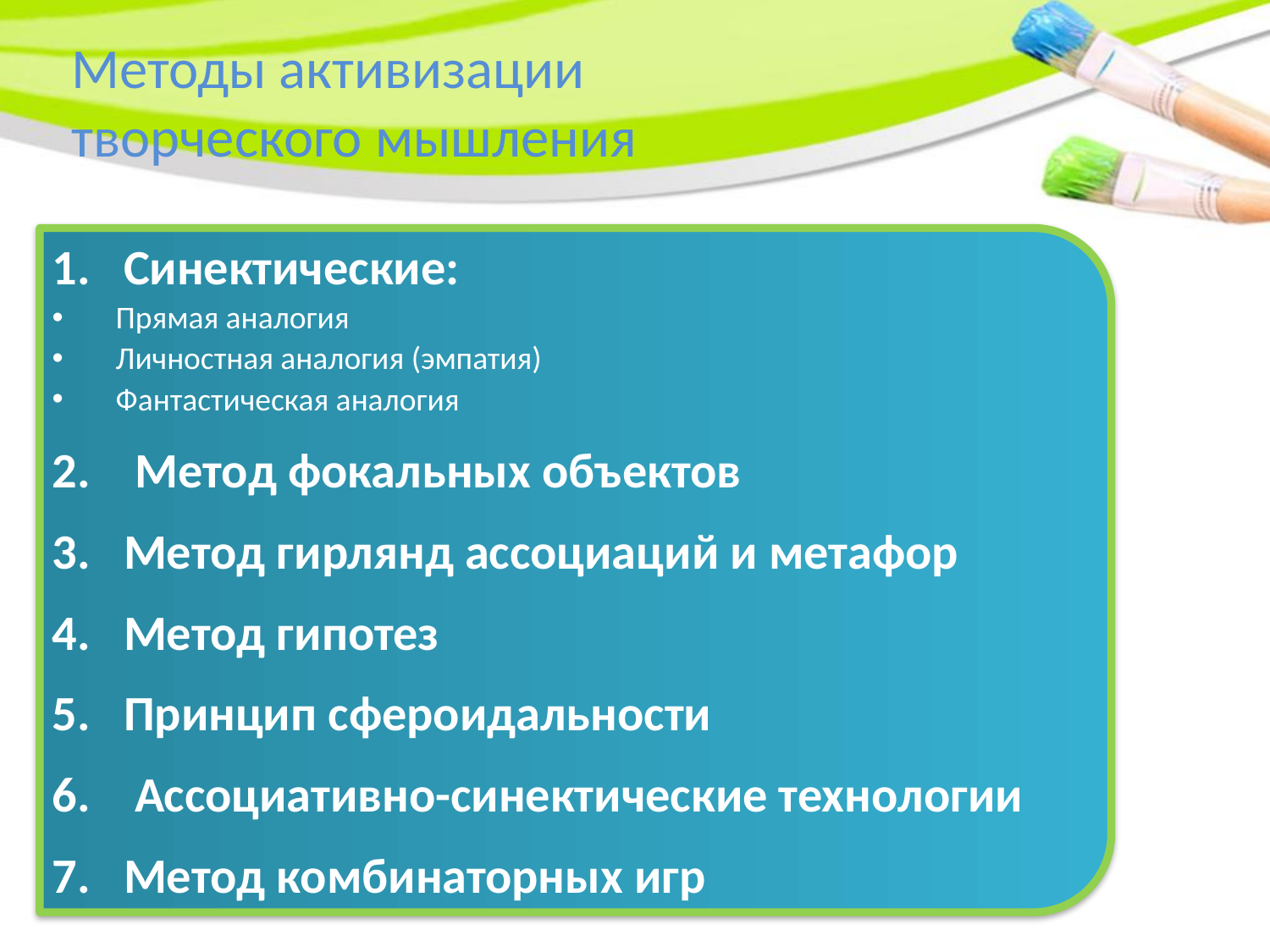

Методы активизации
творческого мышления

Синектические:
Прямая аналогия
Личностная аналогия (эмпатия)
Фантастическая аналогия

 Метод фокальных объектов

Метод гирлянд ассоциаций и метафор

Метод гипотез

Принцип сфероидальности

 Ассоциативно-синектические технологии

Метод комбинаторных игр